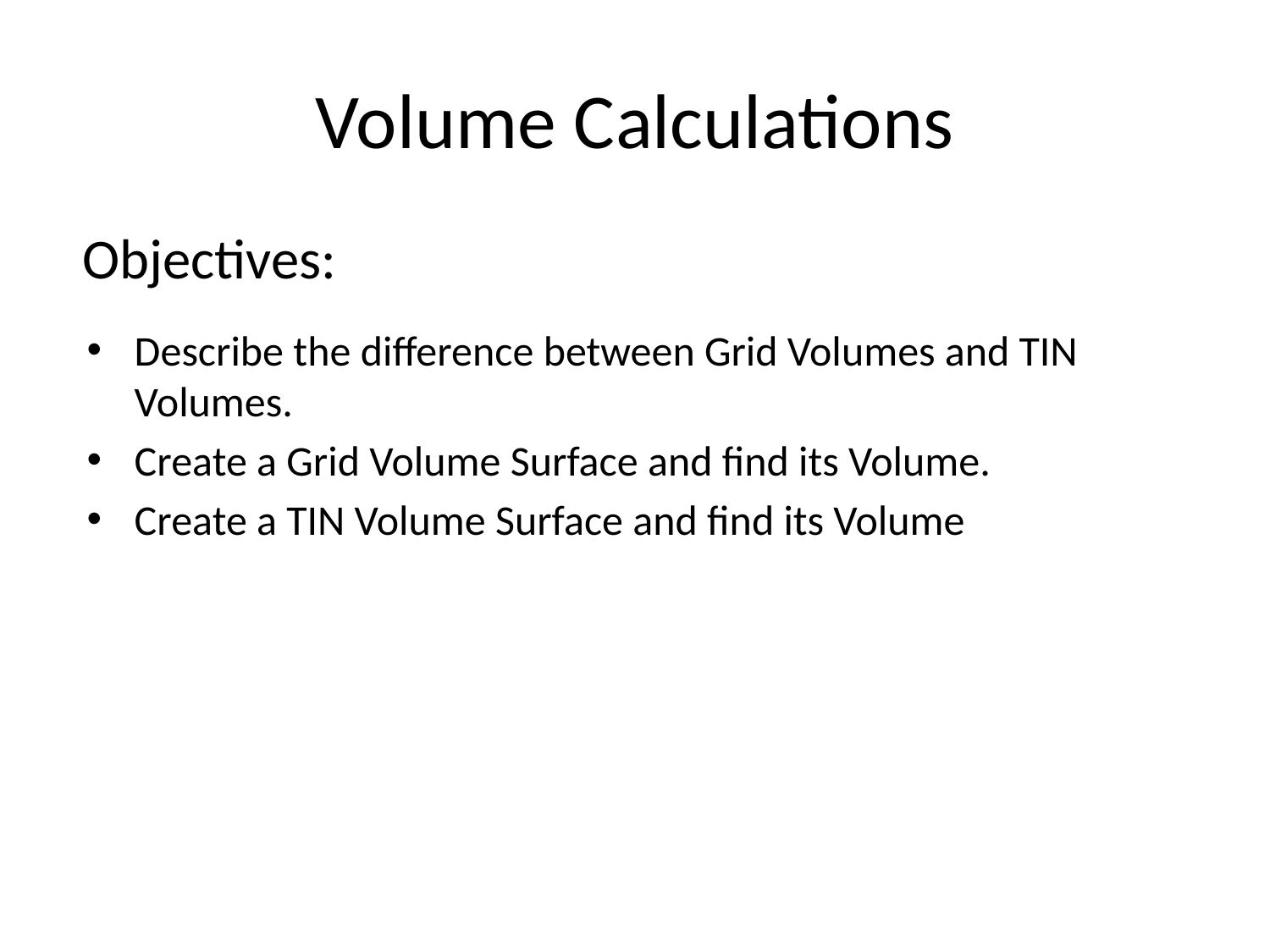

# Volume Calculations
Objectives:
Describe the difference between Grid Volumes and TIN Volumes.
Create a Grid Volume Surface and find its Volume.
Create a TIN Volume Surface and find its Volume